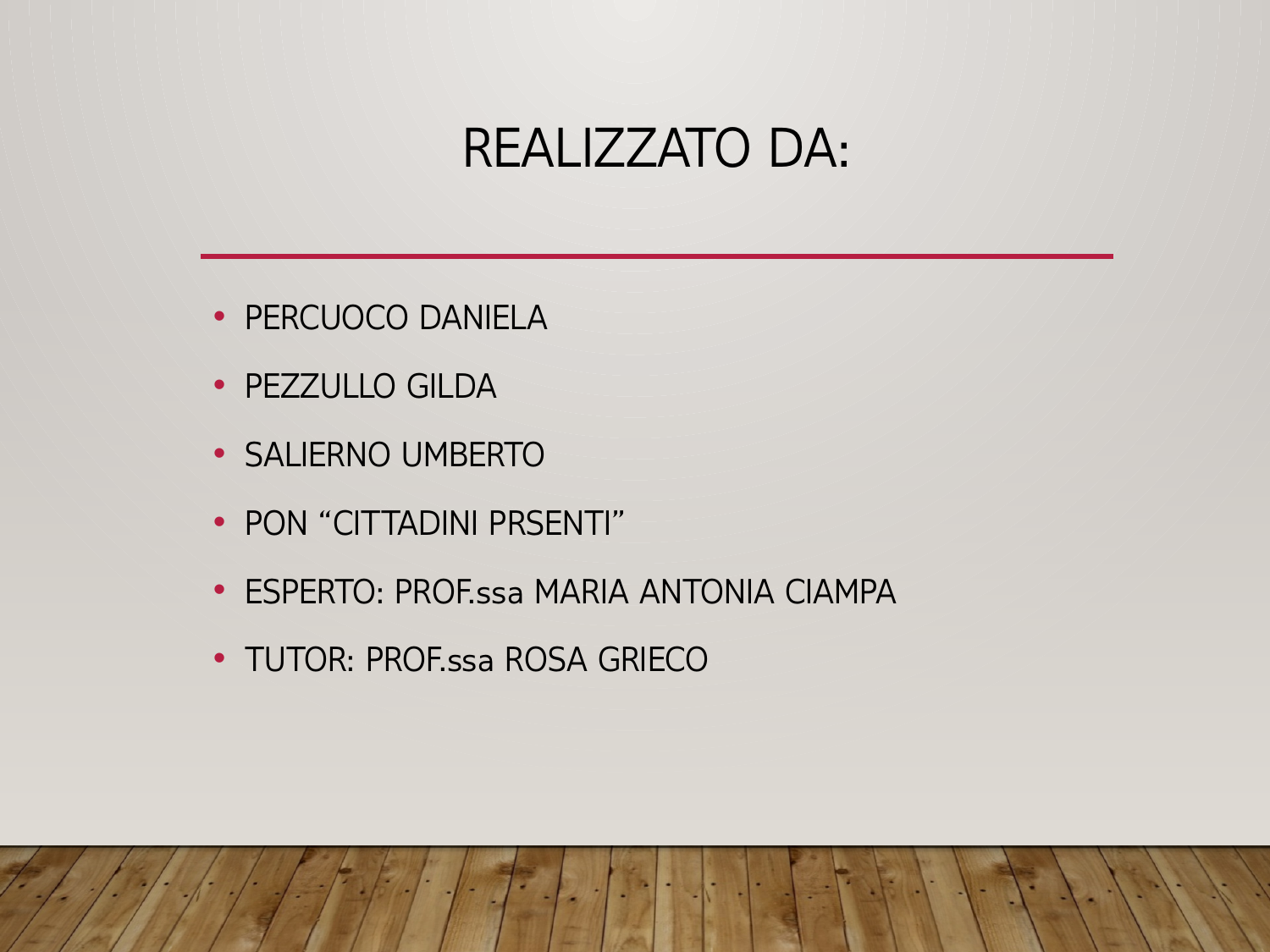

# Realizzato da:
PERCUOCO DANIELA
PEZZULLO GILDA
SALIERNO UMBERTO
PON “CITTADINI PRSENTI”
ESPERTO: PROF.ssa MARIA ANTONIA CIAMPA
TUTOR: PROF.ssa ROSA GRIECO